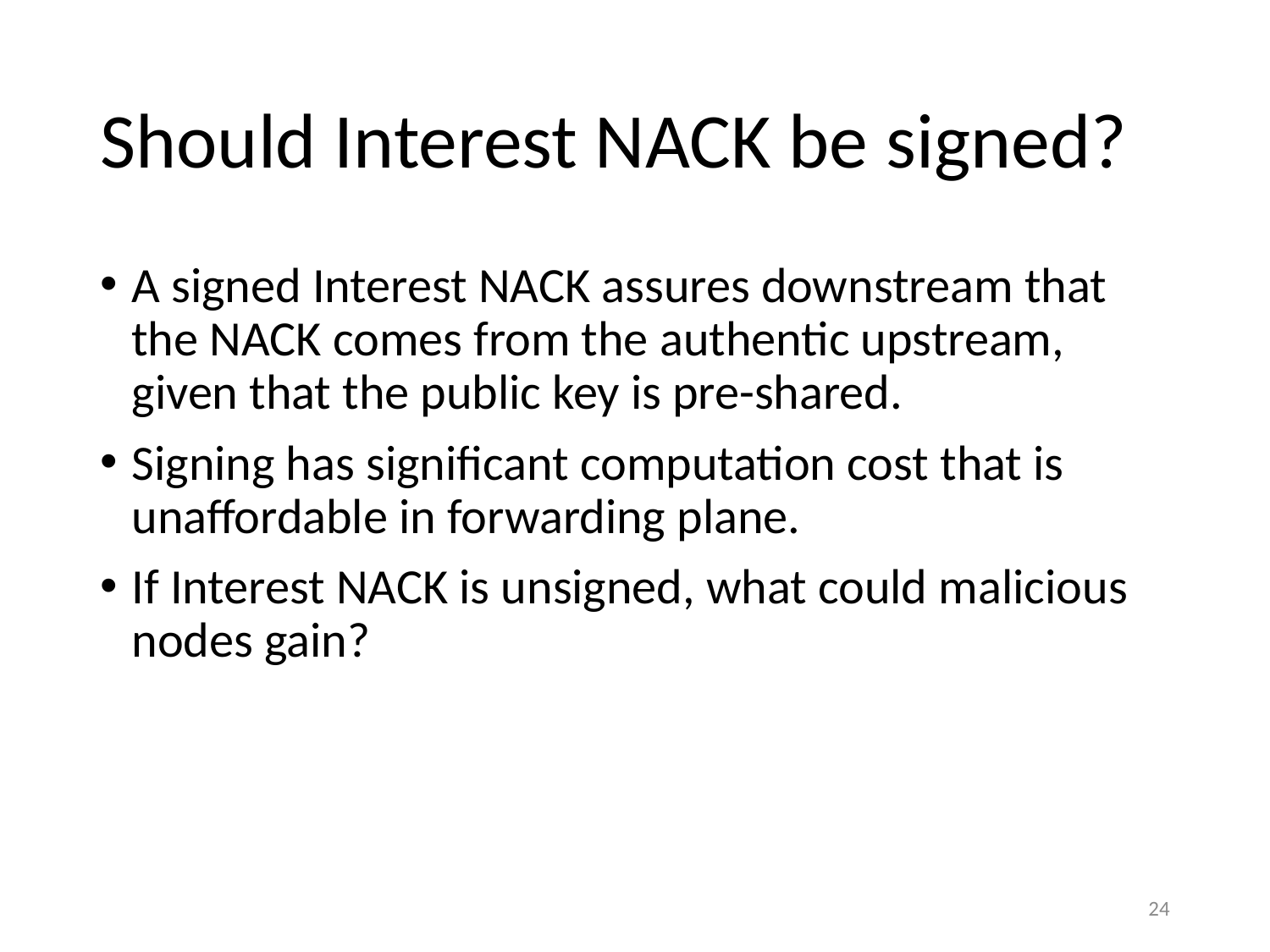

# Should Interest NACK be signed?
A signed Interest NACK assures downstream that the NACK comes from the authentic upstream, given that the public key is pre-shared.
Signing has significant computation cost that is unaffordable in forwarding plane.
If Interest NACK is unsigned, what could malicious nodes gain?
24